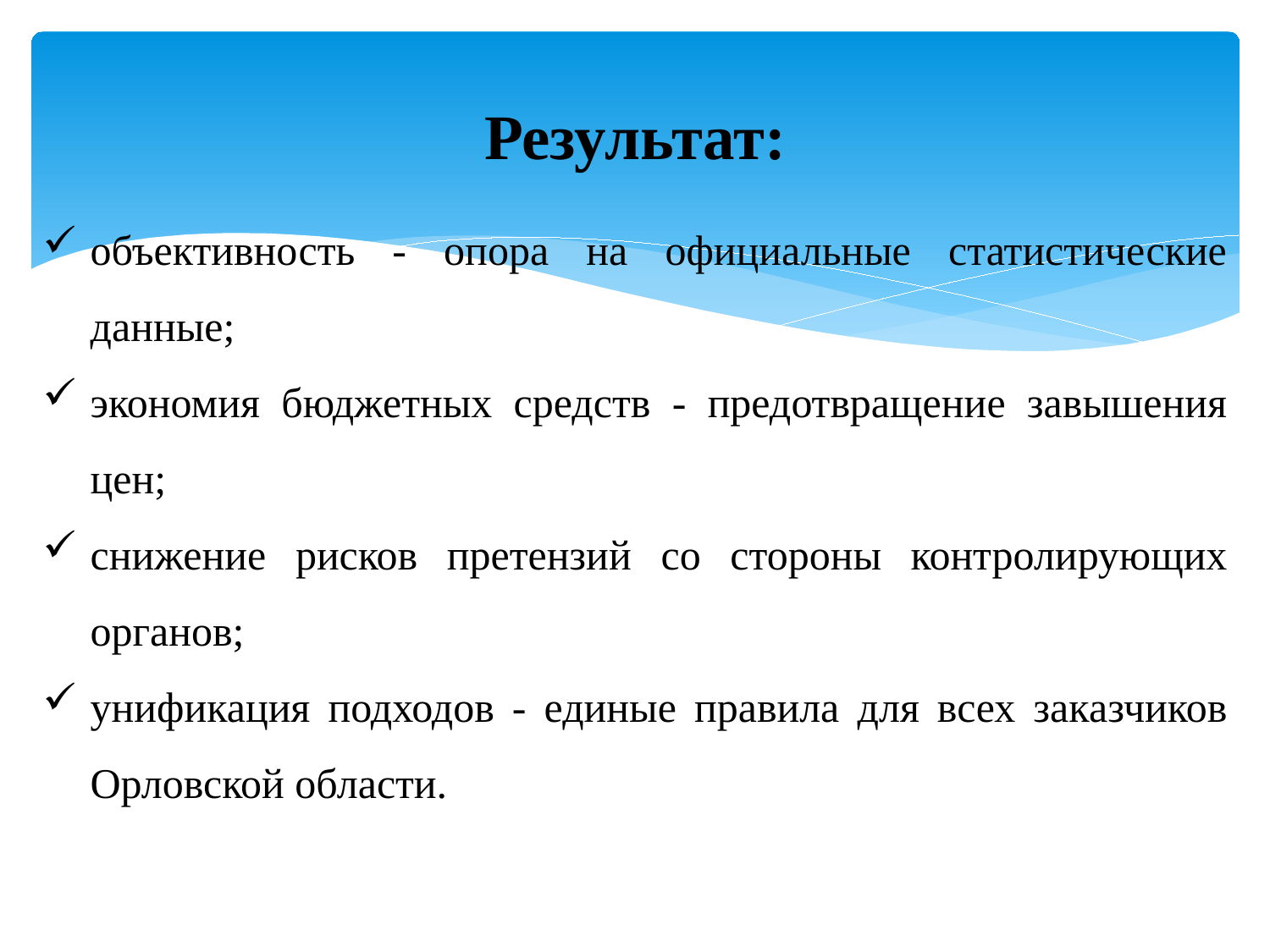

# Результат:
объективность - опора на официальные статистические данные;
экономия бюджетных средств - предотвращение завышения цен;
снижение рисков претензий со стороны контролирующих органов;
унификация подходов - единые правила для всех заказчиков Орловской области.